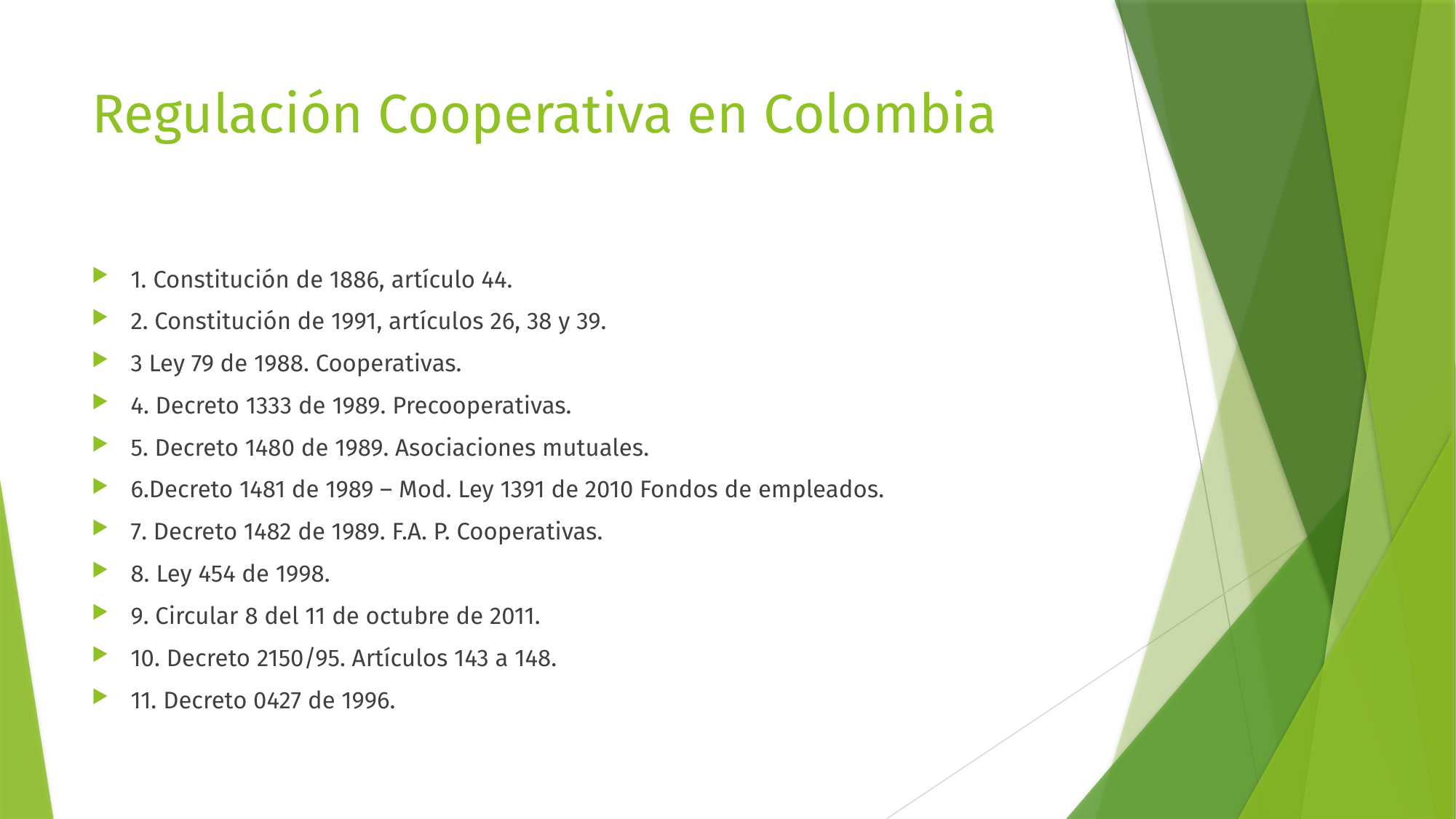

# Regulación Cooperativa en Colombia
1. Constitución de 1886, artículo 44.
2. Constitución de 1991, artículos 26, 38 y 39.
3 Ley 79 de 1988. Cooperativas.
4. Decreto 1333 de 1989. Precooperativas.
5. Decreto 1480 de 1989. Asociaciones mutuales.
6.Decreto 1481 de 1989 – Mod. Ley 1391 de 2010 Fondos de empleados.
7. Decreto 1482 de 1989. F.A. P. Cooperativas.
8. Ley 454 de 1998.
9. Circular 8 del 11 de octubre de 2011.
10. Decreto 2150/95. Artículos 143 a 148.
11. Decreto 0427 de 1996.